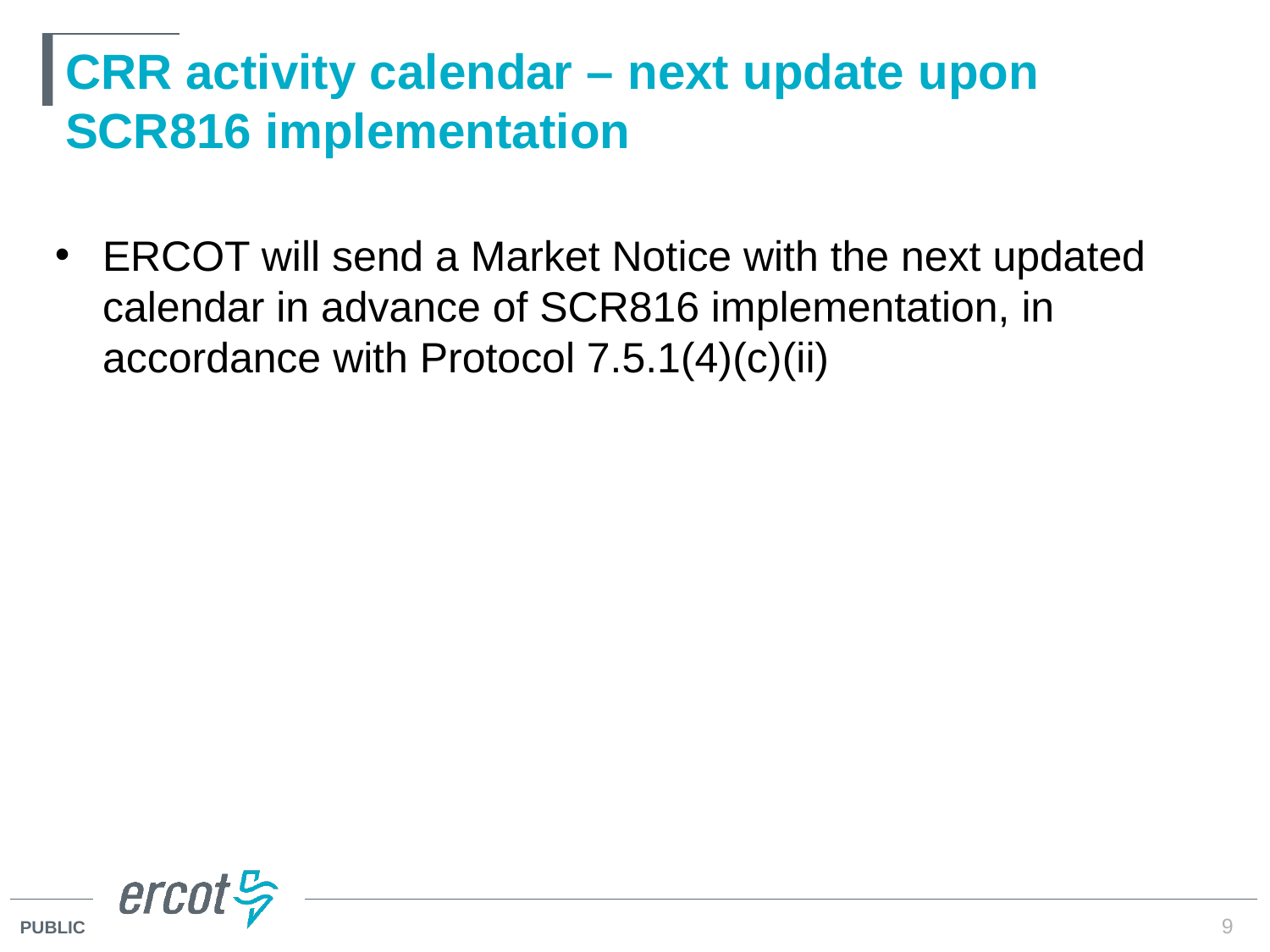

# CRR activity calendar – next update upon SCR816 implementation
ERCOT will send a Market Notice with the next updated calendar in advance of SCR816 implementation, in accordance with Protocol 7.5.1(4)(c)(ii)
9